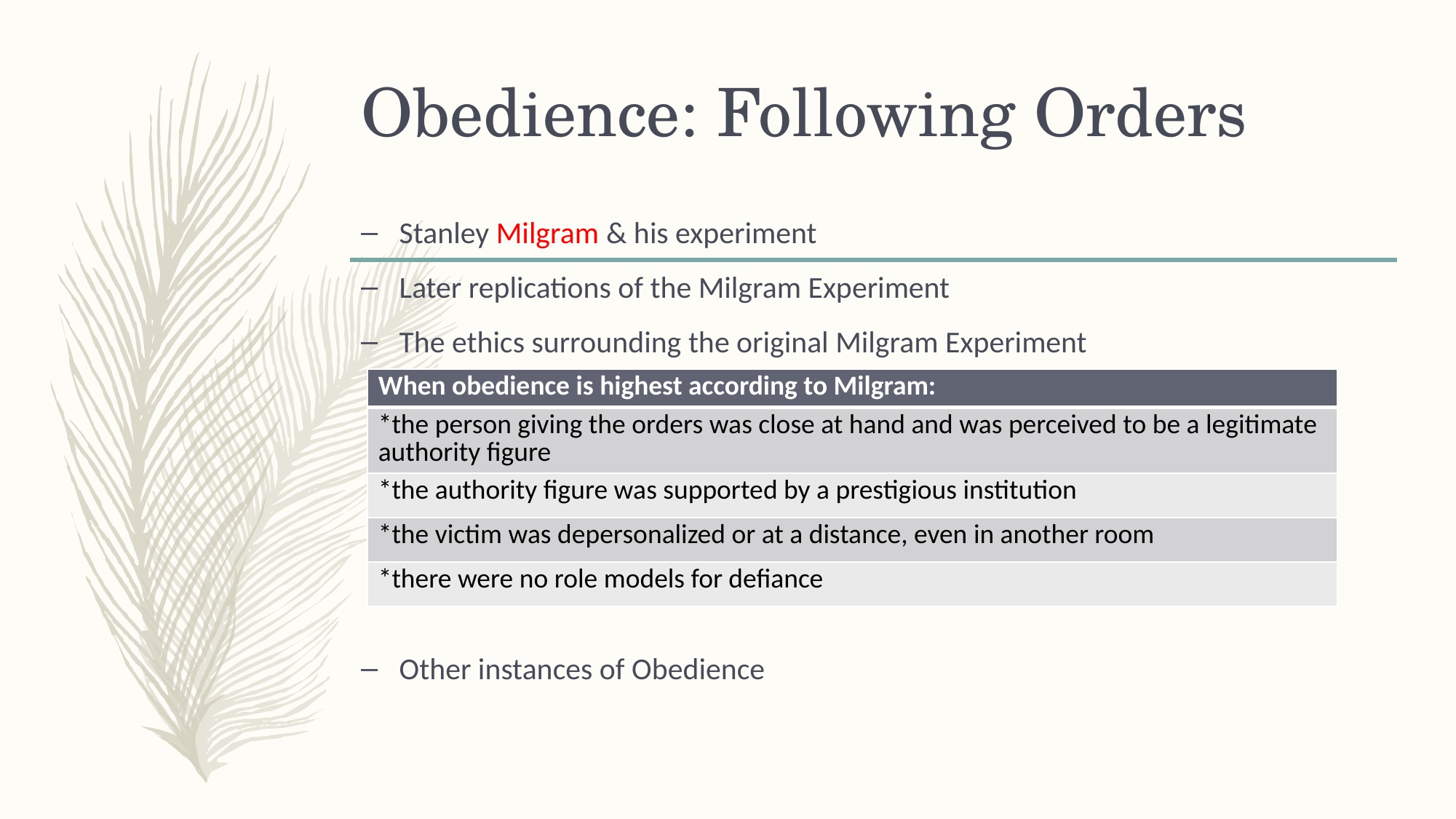

# Obedience: Following Orders
Stanley Milgram & his experiment
Later replications of the Milgram Experiment
The ethics surrounding the original Milgram Experiment

Other instances of Obedience
| When obedience is highest according to Milgram: |
| --- |
| \*the person giving the orders was close at hand and was perceived to be a legitimate authority figure |
| \*the authority figure was supported by a prestigious institution |
| \*the victim was depersonalized or at a distance, even in another room |
| \*there were no role models for defiance |